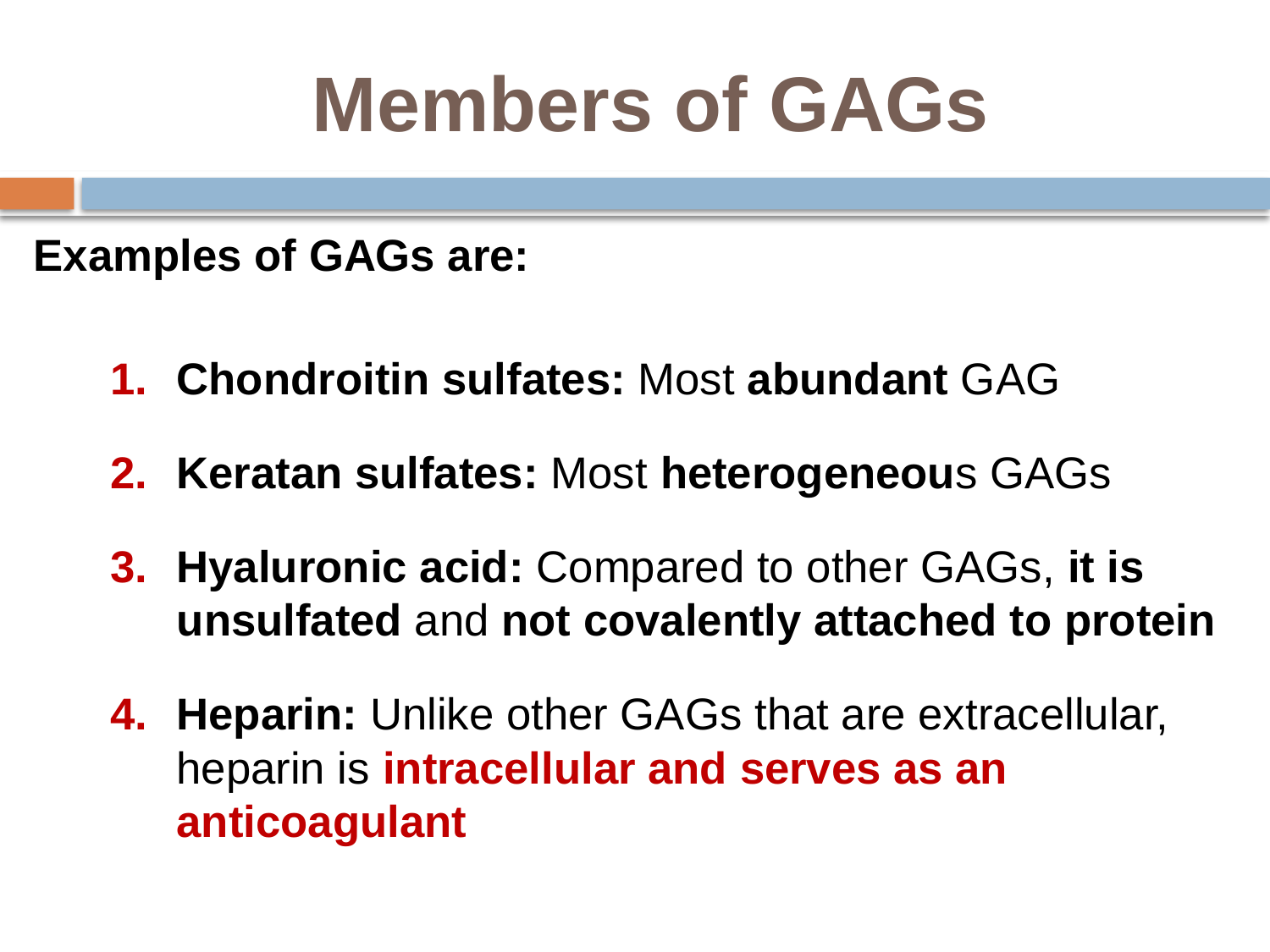

# Members of GAGs
Examples of GAGs are:

Chondroitin sulfates: Most abundant GAG
Keratan sulfates: Most heterogeneous GAGs
Hyaluronic acid: Compared to other GAGs, it is unsulfated and not covalently attached to protein
Heparin: Unlike other GAGs that are extracellular, heparin is intracellular and serves as an anticoagulant